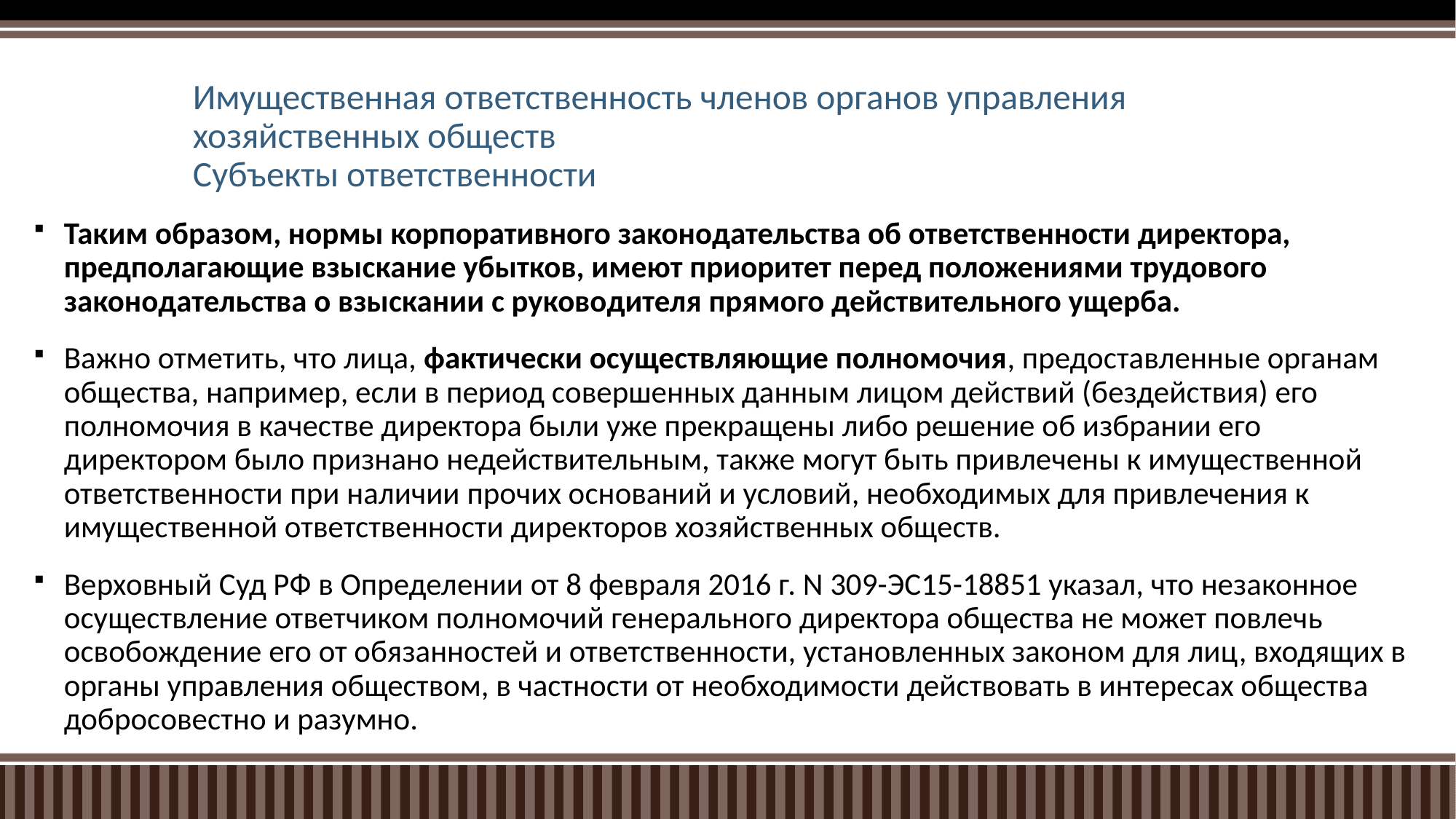

# Имущественная ответственность членов органов управления хозяйственных обществ Субъекты ответственности
Таким образом, нормы корпоративного законодательства об ответственности директора, предполагающие взыскание убытков, имеют приоритет перед положениями трудового законодательства о взыскании с руководителя прямого действительного ущерба.
Важно отметить, что лица, фактически осуществляющие полномочия, предоставленные органам общества, например, если в период совершенных данным лицом действий (бездействия) его полномочия в качестве директора были уже прекращены либо решение об избрании его директором было признано недействительным, также могут быть привлечены к имущественной ответственности при наличии прочих оснований и условий, необходимых для привлечения к имущественной ответственности директоров хозяйственных обществ.
Верховный Суд РФ в Определении от 8 февраля 2016 г. N 309-ЭС15-18851 указал, что незаконное осуществление ответчиком полномочий генерального директора общества не может повлечь освобождение его от обязанностей и ответственности, установленных законом для лиц, входящих в органы управления обществом, в частности от необходимости действовать в интересах общества добросовестно и разумно.